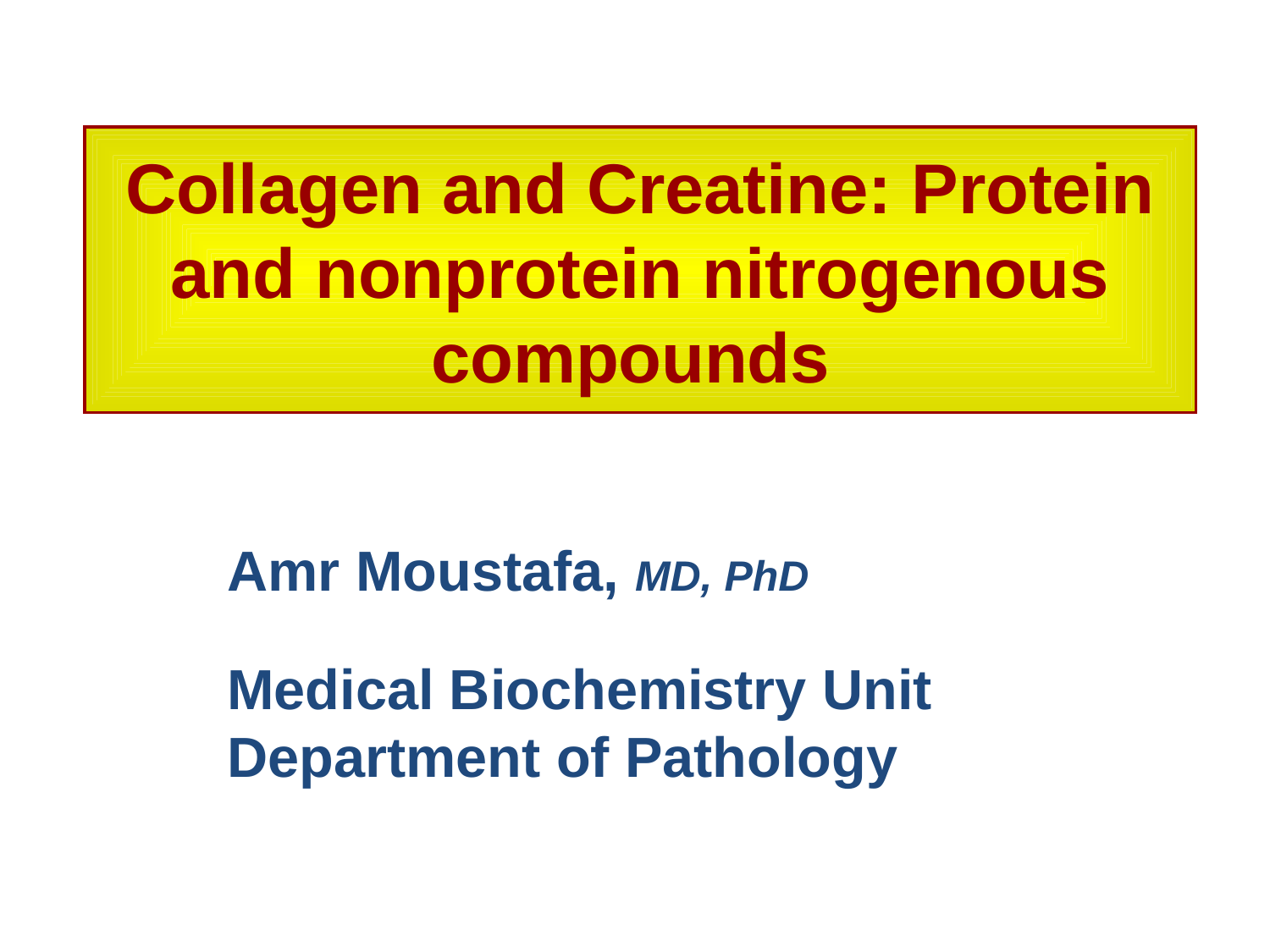

# Collagen and Creatine: Protein and nonprotein nitrogenous compounds
Amr Moustafa, MD, PhD

Medical Biochemistry Unit
Department of Pathology